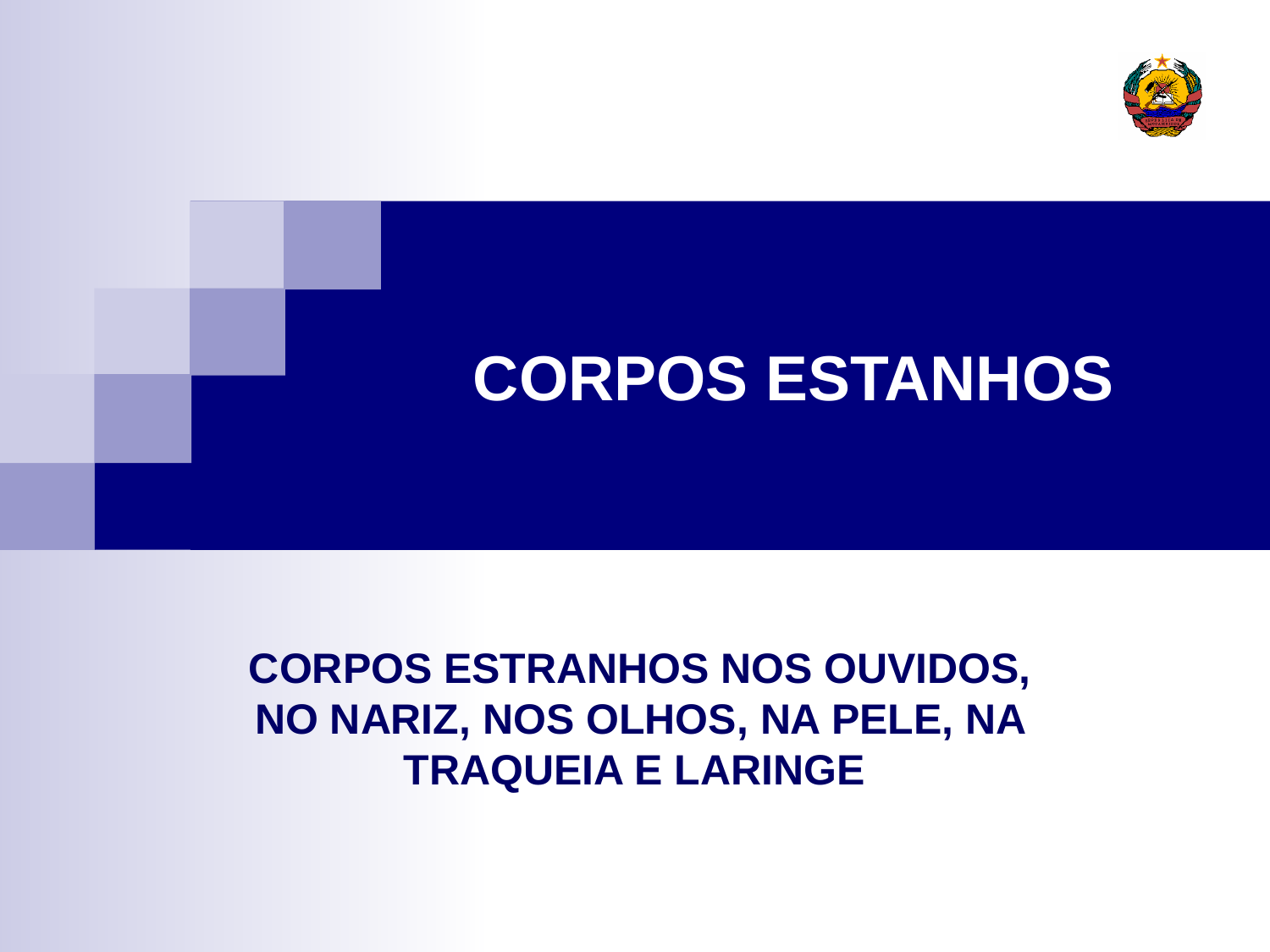

# CORPOS ESTANHOS
CORPOS ESTRANHOS NOS OUVIDOS, NO NARIZ, NOS OLHOS, NA PELE, NA TRAQUEIA E LARINGE